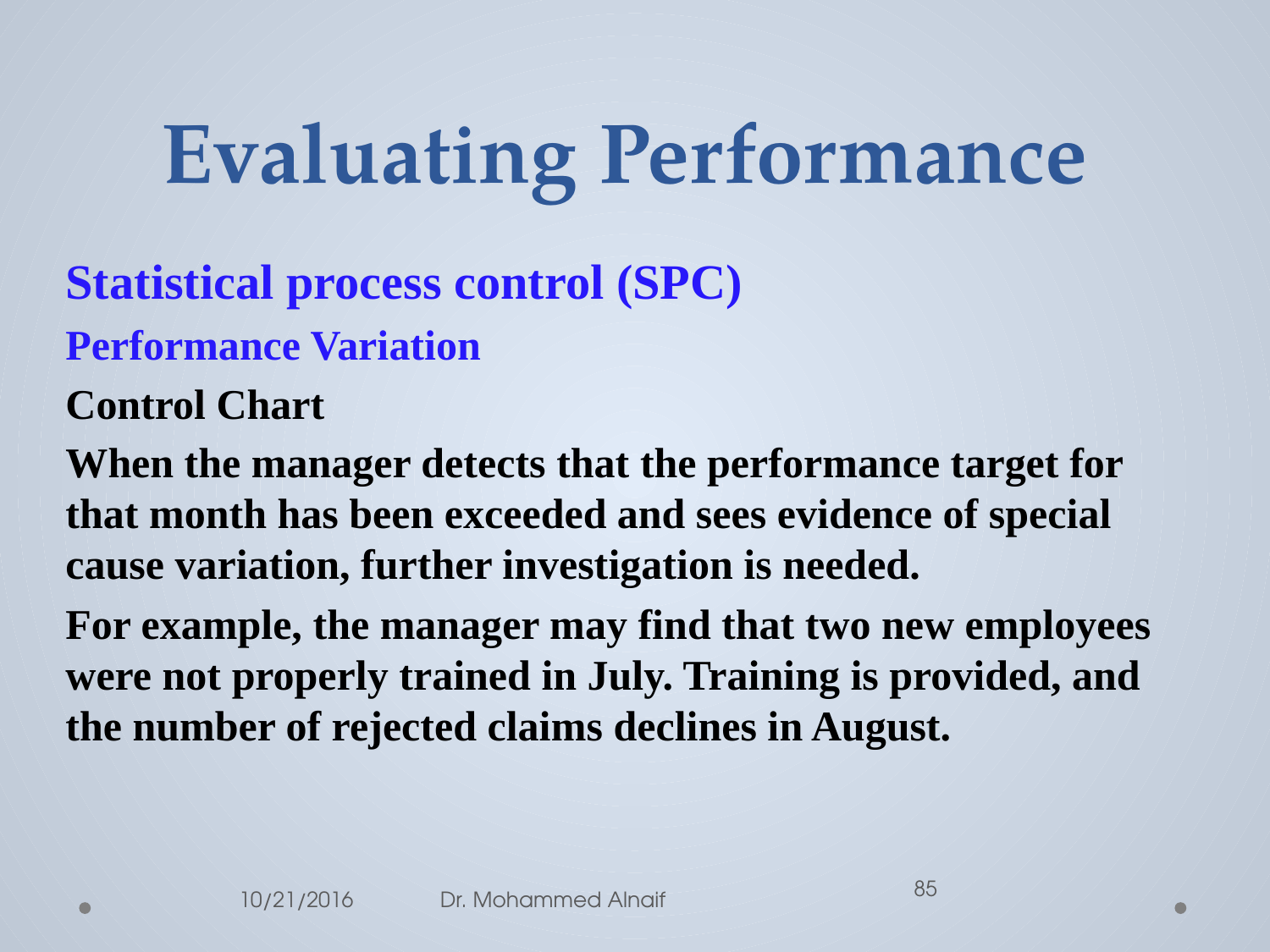

# Evaluating Performance
Statistical process control (SPC)
Performance Variation
Control Chart
When the manager detects that the performance target for that month has been exceeded and sees evidence of special cause variation, further investigation is needed.
For example, the manager may find that two new employees were not properly trained in July. Training is provided, and the number of rejected claims declines in August.
85
10/21/2016
Dr. Mohammed Alnaif